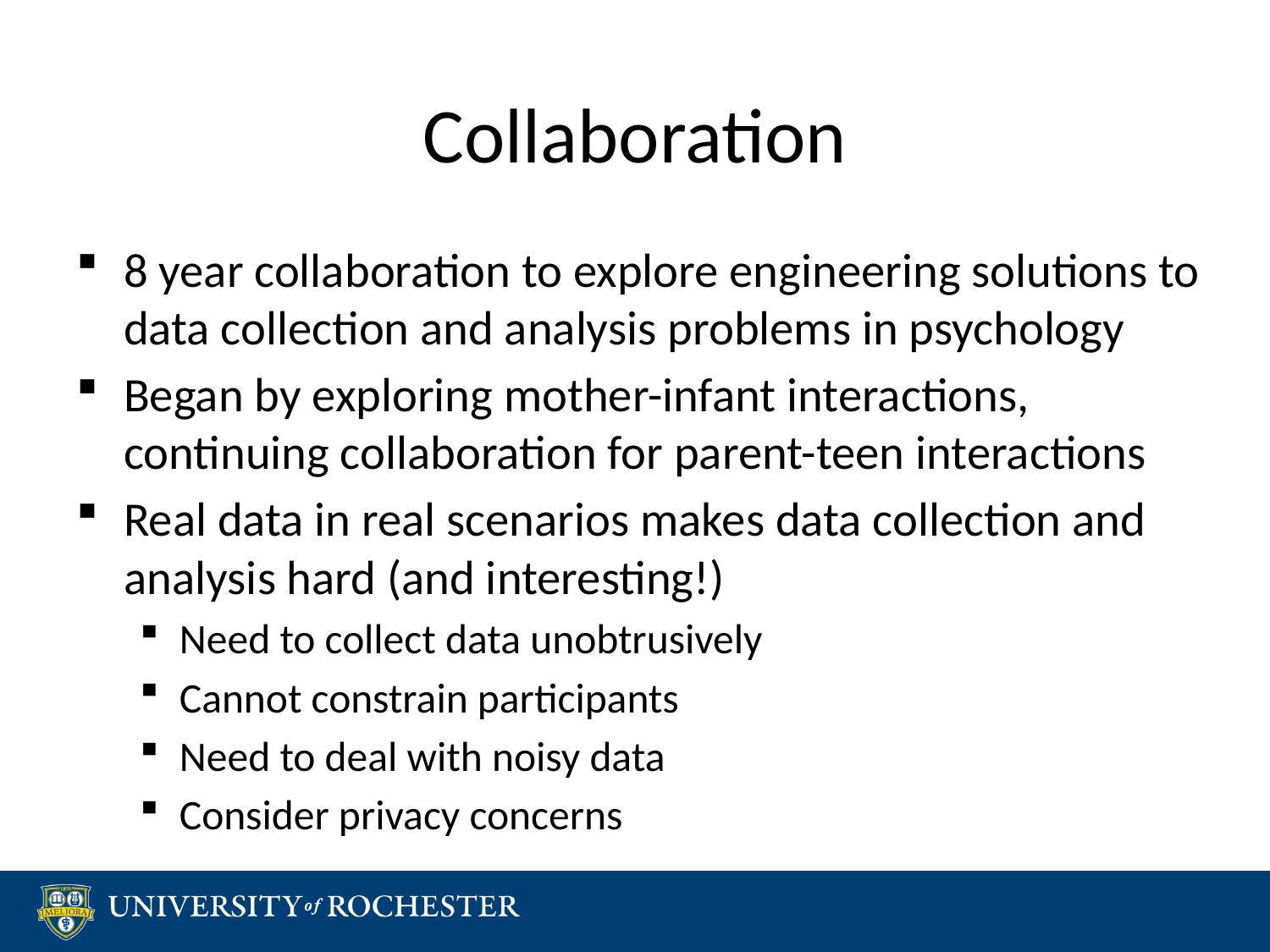

# Collaboration
8 year collaboration to explore engineering solutions to data collection and analysis problems in psychology
Began by exploring mother-infant interactions, continuing collaboration for parent-teen interactions
Real data in real scenarios makes data collection and analysis hard (and interesting!)
Need to collect data unobtrusively
Cannot constrain participants
Need to deal with noisy data
Consider privacy concerns